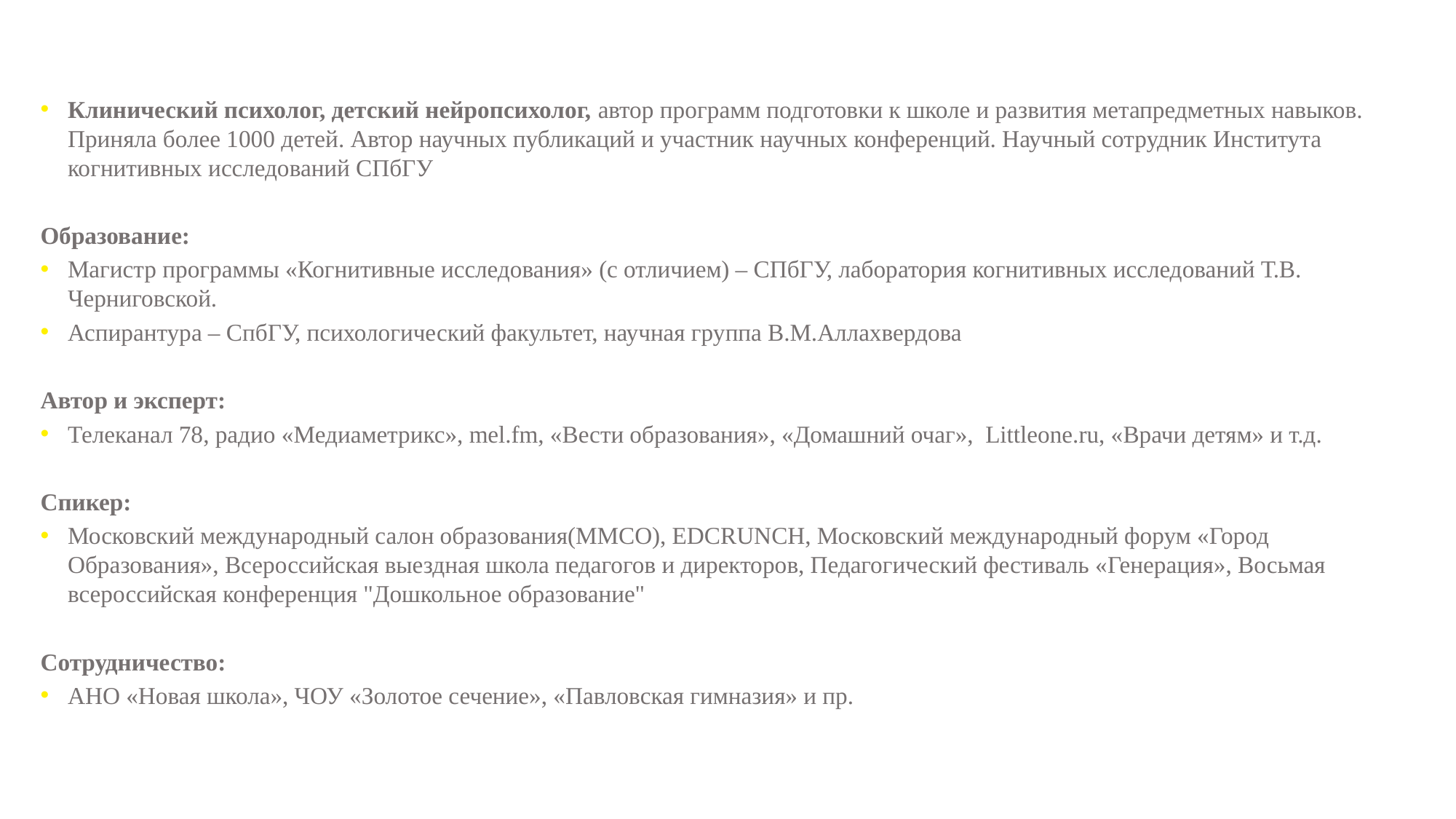

Клинический психолог, детский нейропсихолог, автор программ подготовки к школе и развития метапредметных навыков. Приняла более 1000 детей. Автор научных публикаций и участник научных конференций. Научный сотрудник Института когнитивных исследований СПбГУ

Образование:
Магистр программы «Когнитивные исследования» (с отличием) – СПбГУ, лаборатория когнитивных исследований Т.В. Черниговской.
Аспирантура – СпбГУ, психологический факультет, научная группа В.М.Аллахвердова

Автор и эксперт:
Телеканал 78, радио «Медиаметрикс», mel.fm, «Вести образования», «Домашний очаг»,  Littleone.ru, «Врачи детям» и т.д.

Спикер:
Московский международный салон образования(ММСО), EDCRUNCH, Московский международный форум «Город Образования», Всероссийская выездная школа педагогов и директоров, Педагогический фестиваль «Генерация», Восьмая всероссийская конференция "Дошкольное образование"

Сотрудничество:
АНО «Новая школа», ЧОУ «Золотое сечение», «Павловская гимназия» и пр.